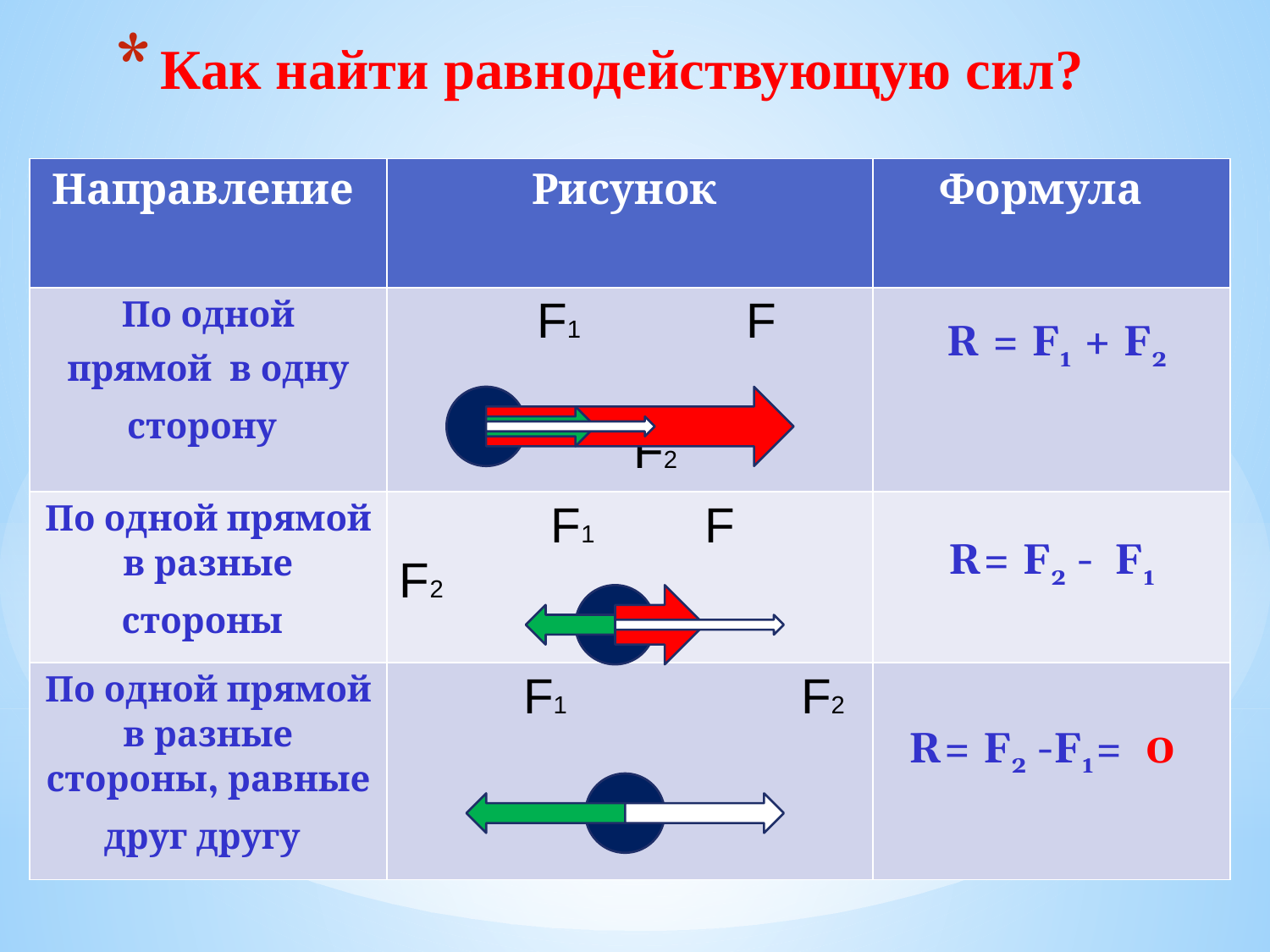

# Как найти равнодействующую сил?
| Направление | Рисунок | Формула |
| --- | --- | --- |
| По одной прямой в одну сторону | F1 F F2 |  |
| По одной прямой в разные стороны | F1 F F2 |  |
| По одной прямой в разные стороны, равные друг другу | F1 F2 |  |
R = F1 + F2

R= F2 -  F1

R= F2 -F1=  0